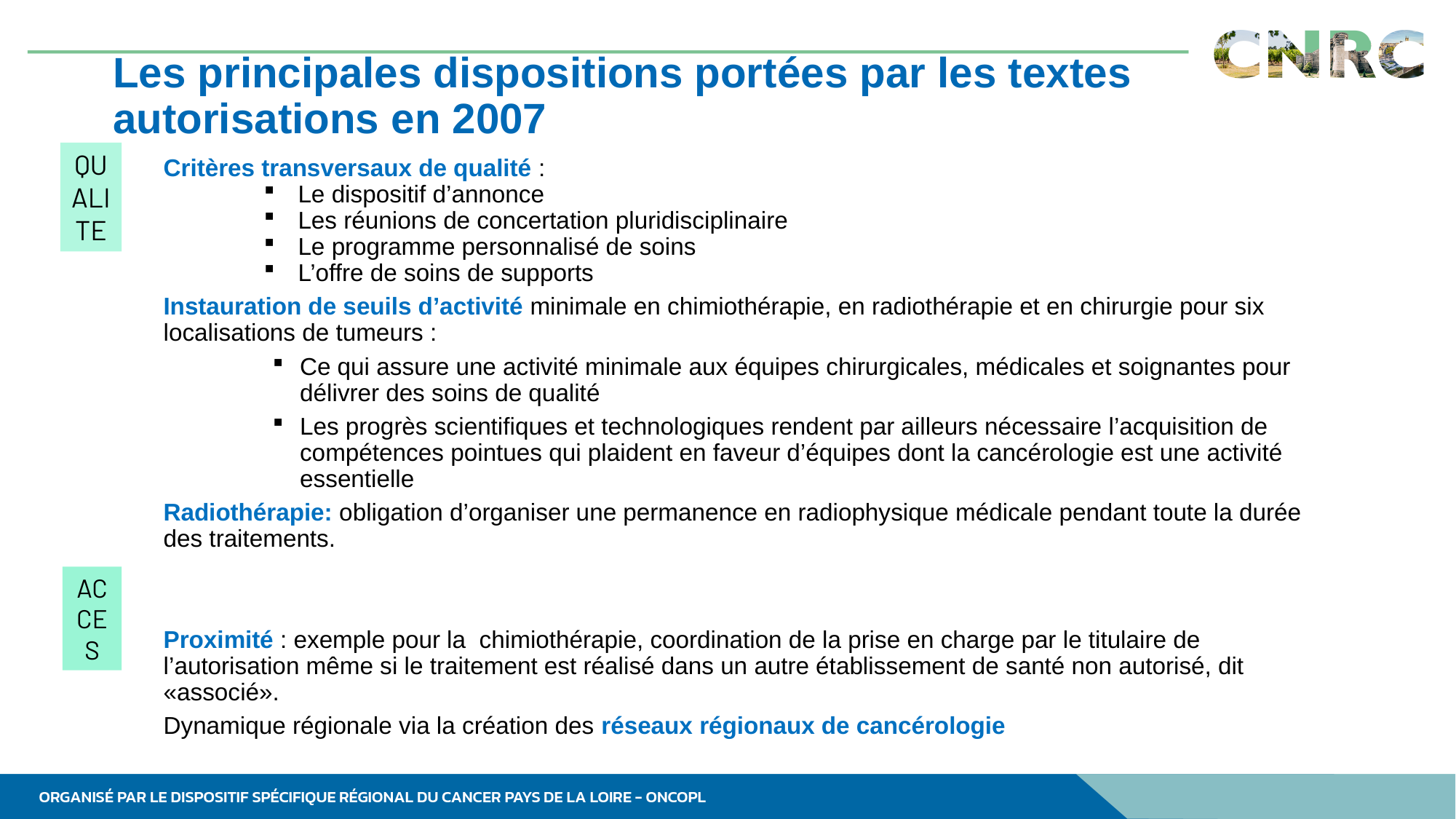

# Les principales dispositions portées par les textes autorisations en 2007
QUALITE
Critères transversaux de qualité :
Le dispositif d’annonce
Les réunions de concertation pluridisciplinaire
Le programme personnalisé de soins
L’offre de soins de supports
Instauration de seuils d’activité minimale en chimiothérapie, en radiothérapie et en chirurgie pour six localisations de tumeurs :
Ce qui assure une activité minimale aux équipes chirurgicales, médicales et soignantes pour délivrer des soins de qualité
Les progrès scientifiques et technologiques rendent par ailleurs nécessaire l’acquisition de compétences pointues qui plaident en faveur d’équipes dont la cancérologie est une activité essentielle
Radiothérapie: obligation d’organiser une permanence en radiophysique médicale pendant toute la durée des traitements.

Proximité : exemple pour la  chimiothérapie, coordination de la prise en charge par le titulaire de l’autorisation même si le traitement est réalisé dans un autre établissement de santé non autorisé, dit «associé».
Dynamique régionale via la création des réseaux régionaux de cancérologie

ACCES